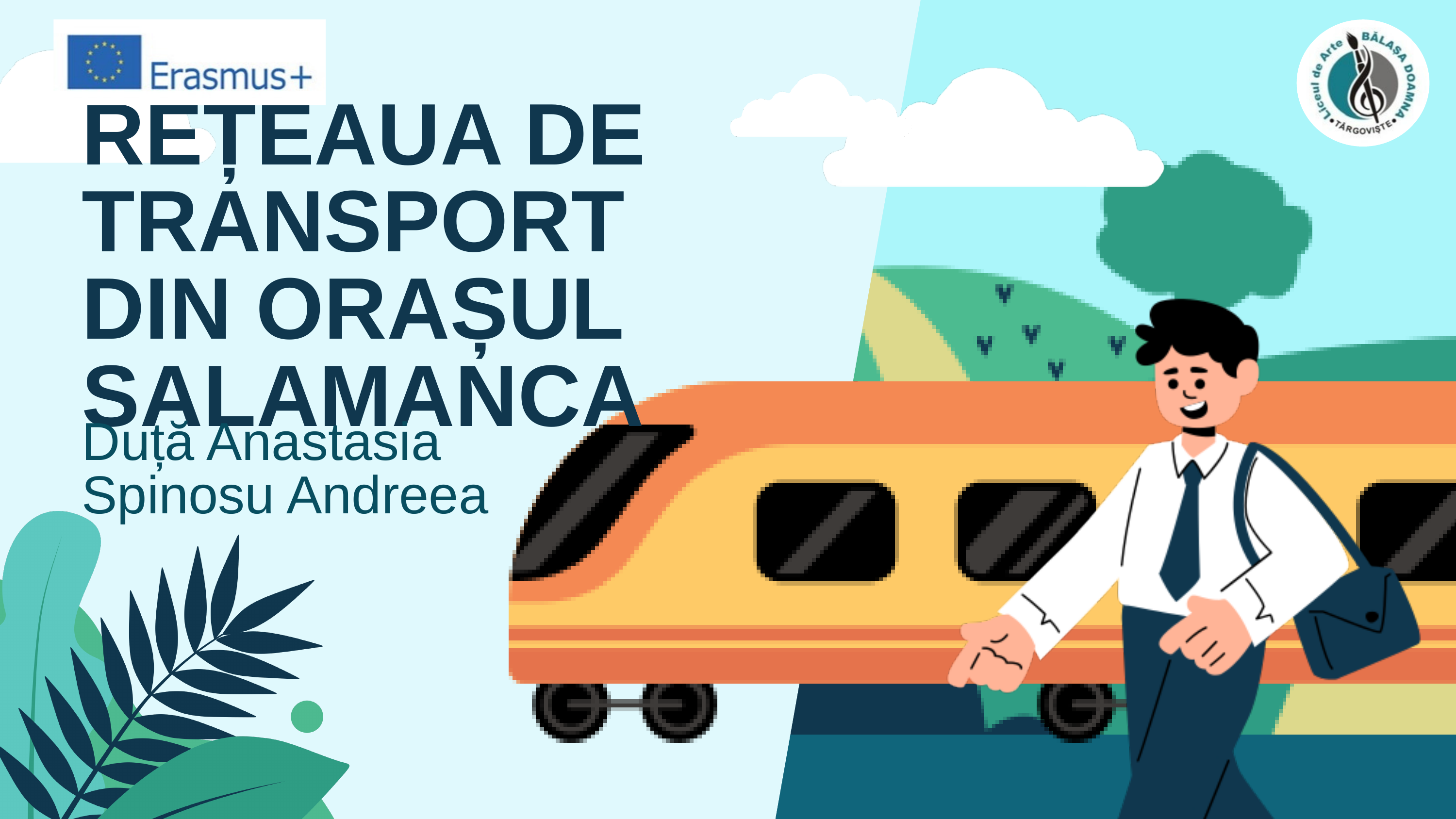

REȚEAUA DE TRANSPORT DIN ORAȘUL SALAMANCA

Duță Anastasia
Spinosu Andreea